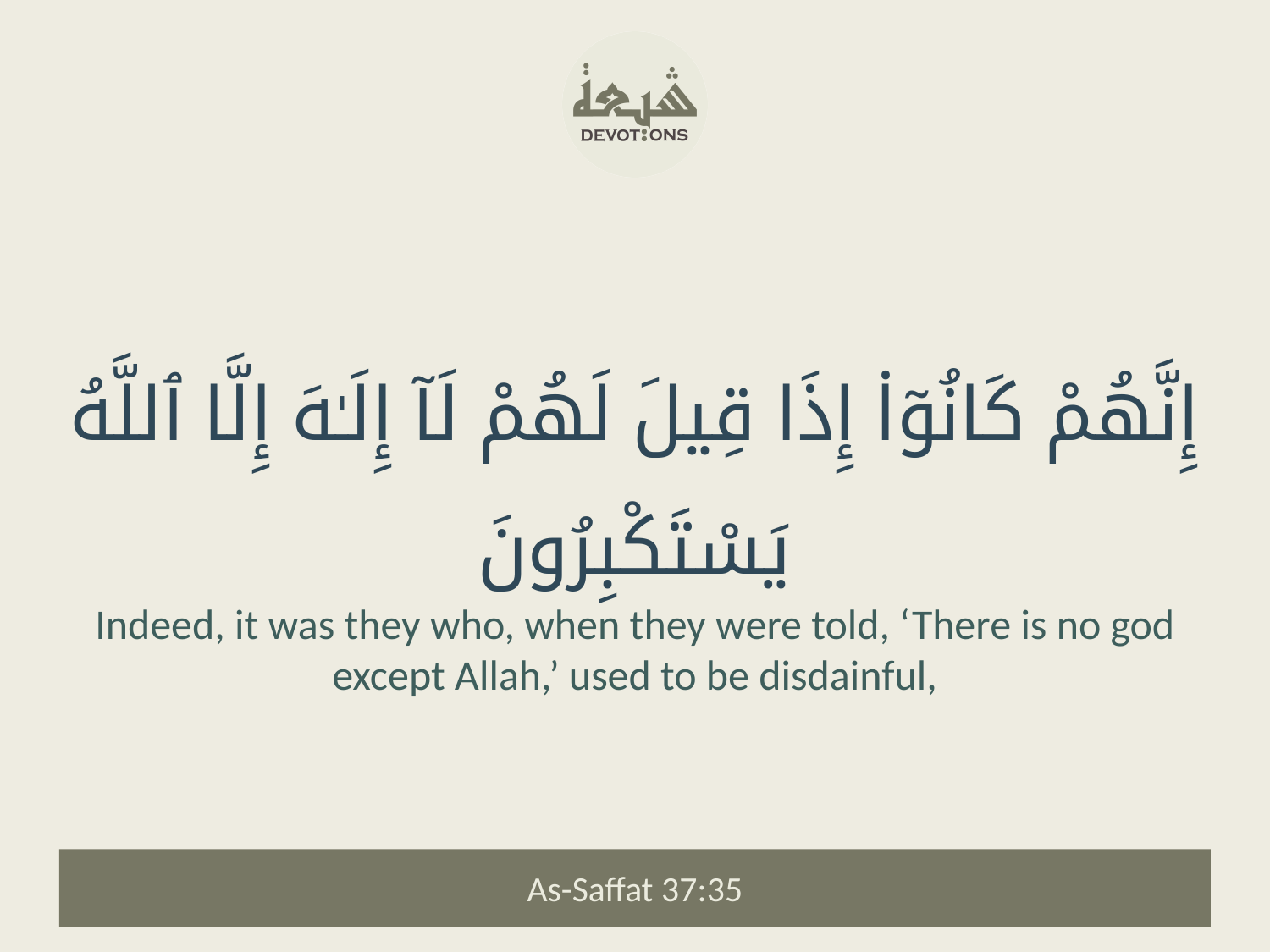

إِنَّهُمْ كَانُوٓا۟ إِذَا قِيلَ لَهُمْ لَآ إِلَـٰهَ إِلَّا ٱللَّهُ يَسْتَكْبِرُونَ
Indeed, it was they who, when they were told, ‘There is no god except Allah,’ used to be disdainful,
As-Saffat 37:35